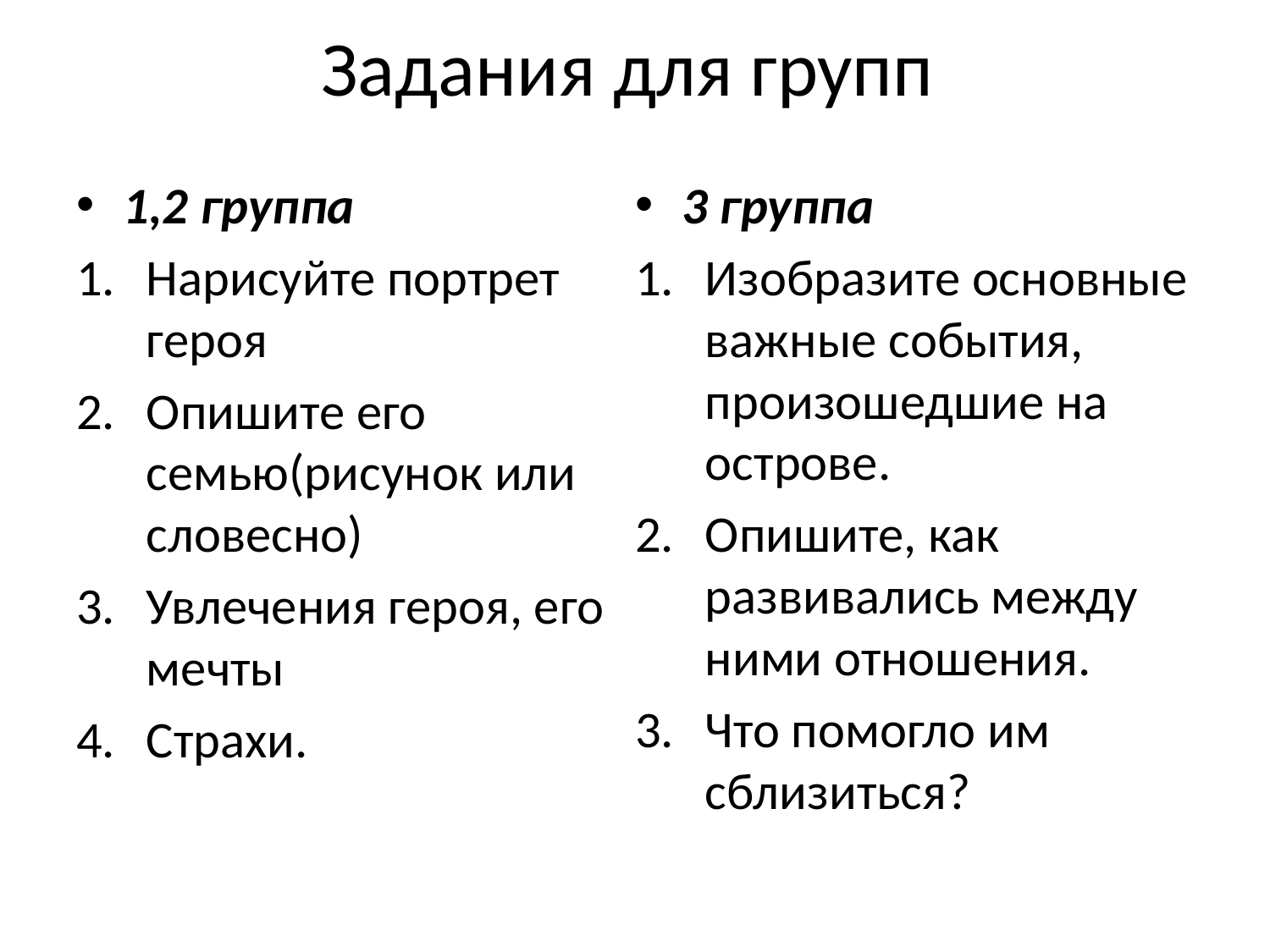

# Задания для групп
1,2 группа
Нарисуйте портрет героя
Опишите его семью(рисунок или словесно)
Увлечения героя, его мечты
Страхи.

3 группа
Изобразите основные важные события, произошедшие на острове.
Опишите, как развивались между ними отношения.
Что помогло им сблизиться?